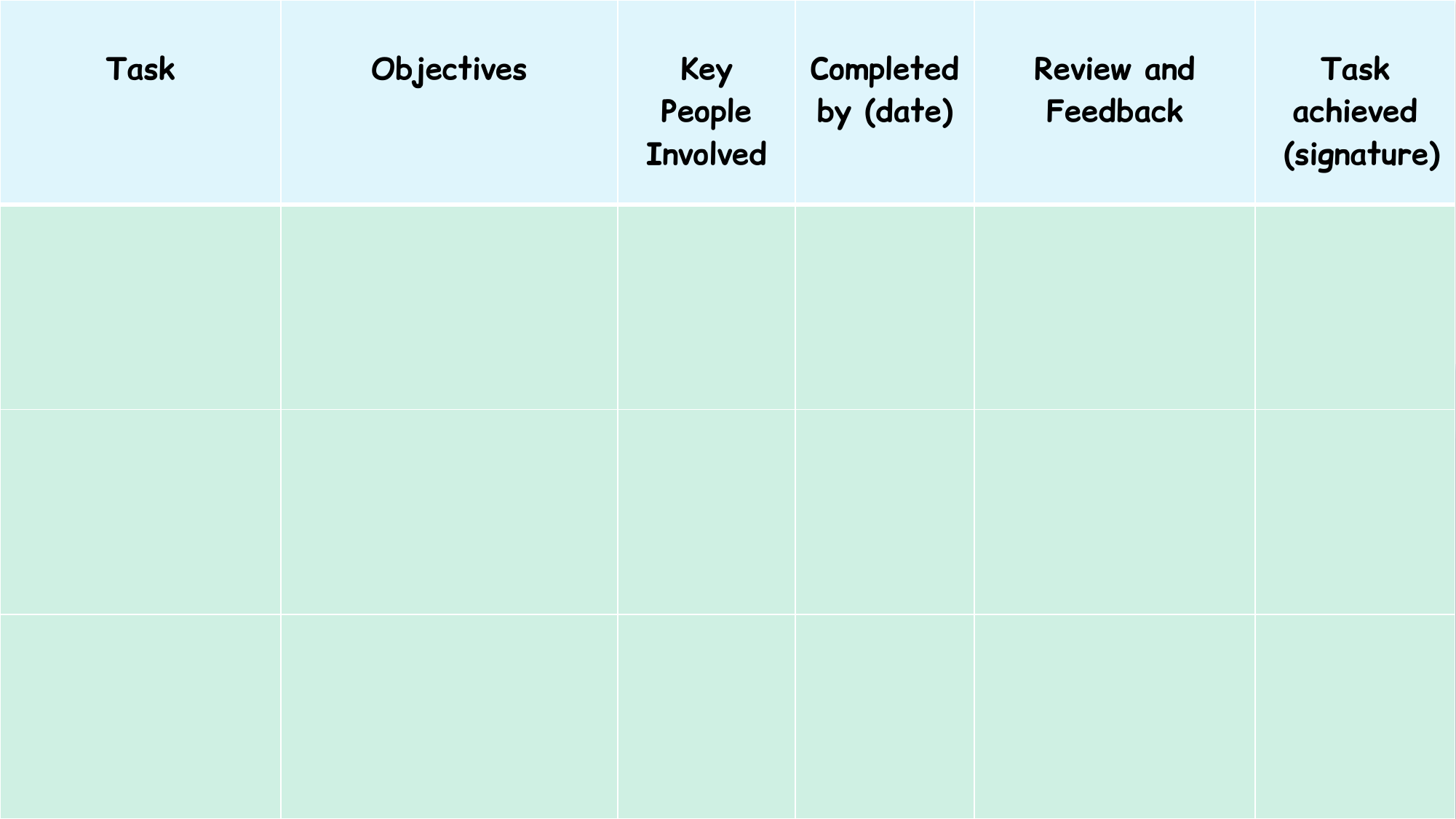

| Task | Objectives | Key People Involved | Completed by (date) | Review and Feedback | Task achieved (signature) |
| --- | --- | --- | --- | --- | --- |
|  |  |  |  |  |  |
|  |  |  |  |  |  |
|  |  |  |  |  |  |
#